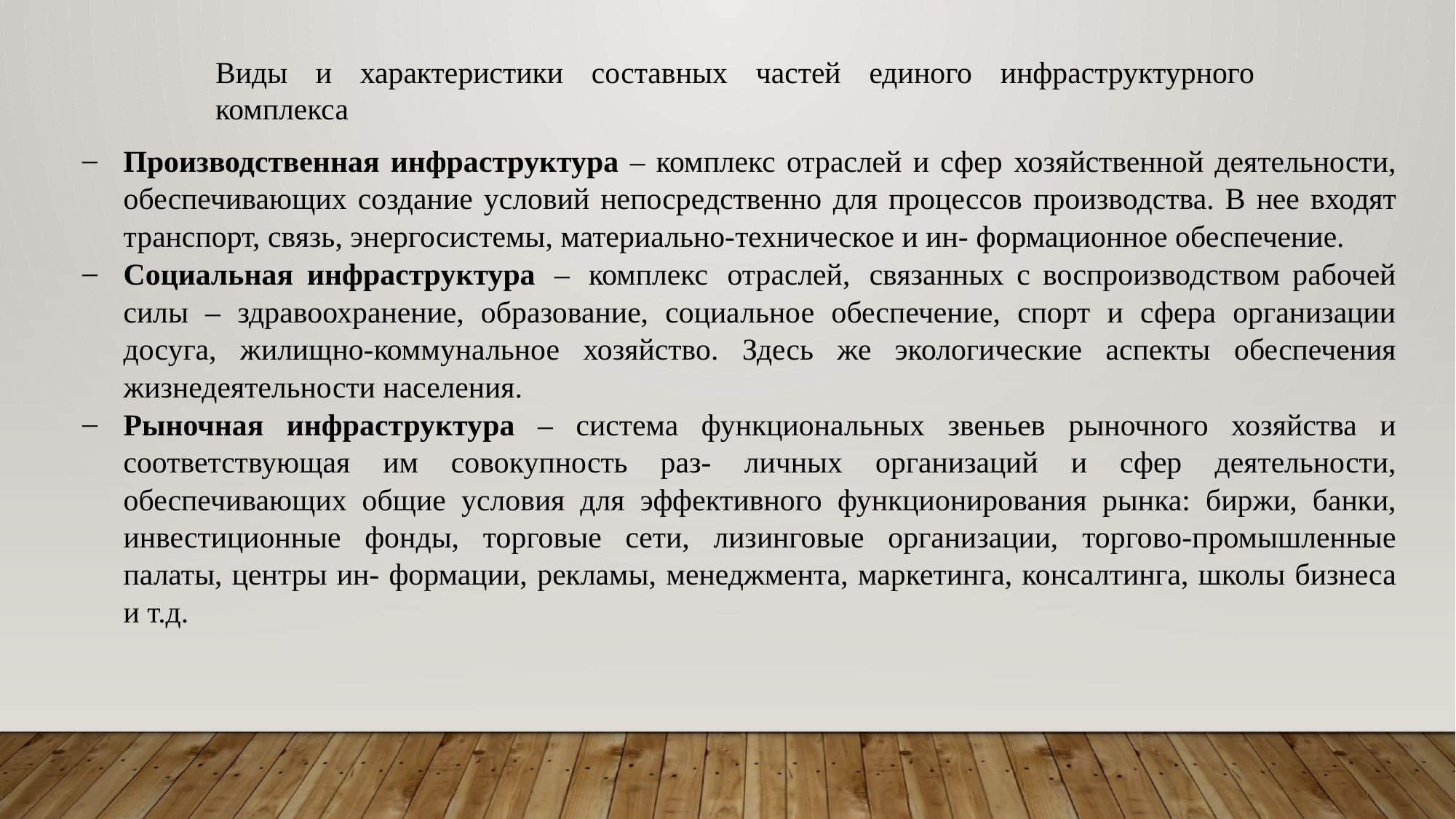

Виды и характеристики составных частей единого инфраструктурного комплекса
Производственная инфраструктура – комплекс отраслей и сфер хозяйственной деятельности, обеспечивающих создание условий непосредственно для процессов производства. В нее входят транспорт, связь, энергосистемы, материально-техническое и ин- формационное обеспечение.
Социальная инфраструктура – комплекс отраслей, связанных с воспроизводством рабочей силы – здравоохранение, образование, социальное обеспечение, спорт и сфера организации досуга, жилищно-коммунальное хозяйство. Здесь же экологические аспекты обеспечения жизнедеятельности населения.
Рыночная инфраструктура – система функциональных звеньев рыночного хозяйства и соответствующая им совокупность раз- личных организаций и сфер деятельности, обеспечивающих общие условия для эффективного функционирования рынка: биржи, банки, инвестиционные фонды, торговые сети, лизинговые организации, торгово-промышленные палаты, центры ин- формации, рекламы, менеджмента, маркетинга, консалтинга, школы бизнеса и т.д.